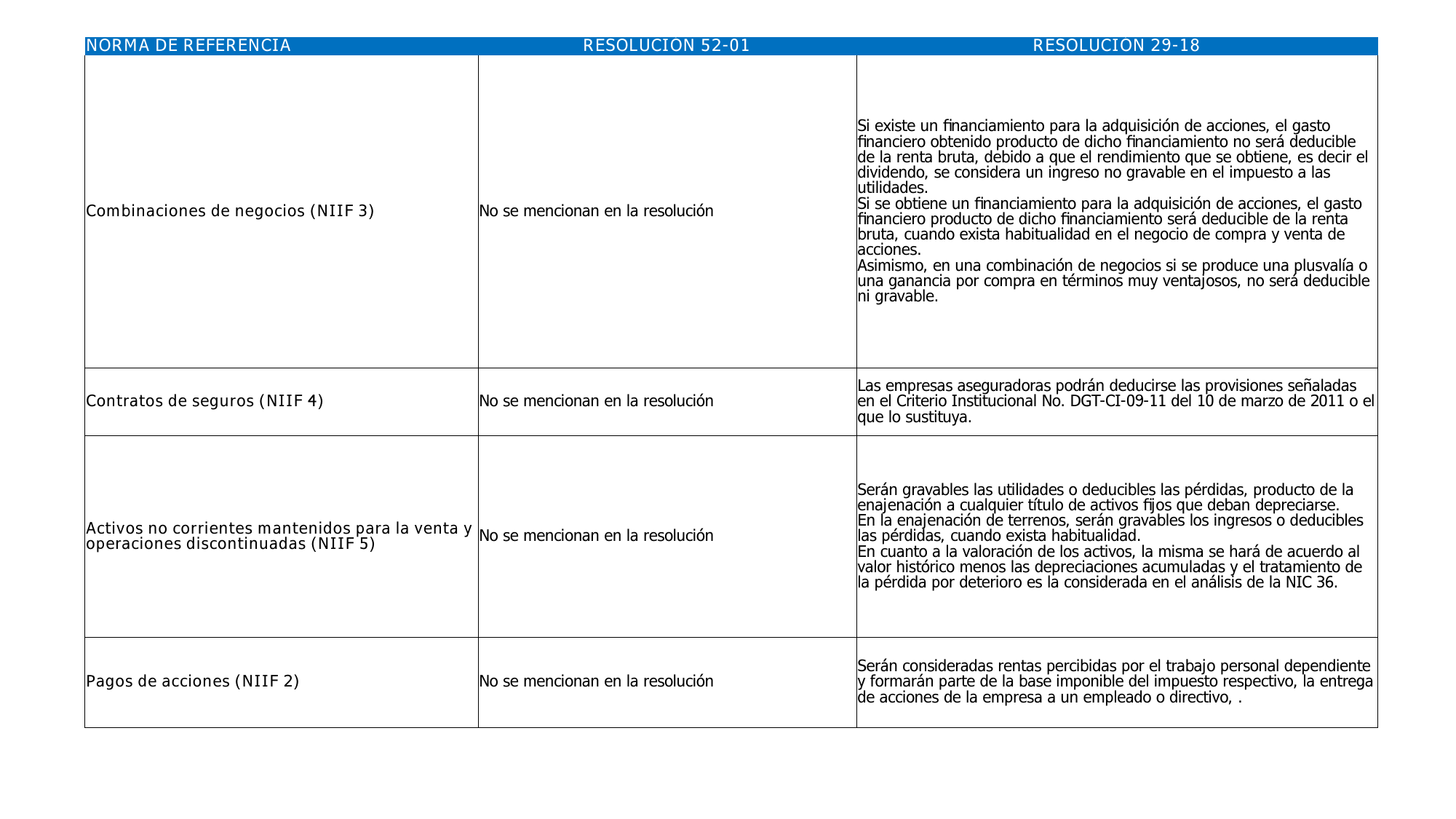

| NORMA DE REFERENCIA | RESOLUCIÓN 52-01 | RESOLUCIÓN 29-18 |
| --- | --- | --- |
| Combinaciones de negocios (NIIF 3) | No se mencionan en la resolución | Si existe un financiamiento para la adquisición de acciones, el gasto financiero obtenido producto de dicho financiamiento no será deducible de la renta bruta, debido a que el rendimiento que se obtiene, es decir el dividendo, se considera un ingreso no gravable en el impuesto a las utilidades. Si se obtiene un financiamiento para la adquisición de acciones, el gasto financiero producto de dicho financiamiento será deducible de la renta bruta, cuando exista habitualidad en el negocio de compra y venta de acciones. Asimismo, en una combinación de negocios si se produce una plusvalía o una ganancia por compra en términos muy ventajosos, no será deducible ni gravable. |
| Contratos de seguros (NIIF 4) | No se mencionan en la resolución | Las empresas aseguradoras podrán deducirse las provisiones señaladas en el Criterio Institucional No. DGT-CI-09-11 del 10 de marzo de 2011 o el que lo sustituya. |
| Activos no corrientes mantenidos para la venta y operaciones discontinuadas (NIIF 5) | No se mencionan en la resolución | Serán gravables las utilidades o deducibles las pérdidas, producto de la enajenación a cualquier título de activos fijos que deban depreciarse. En la enajenación de terrenos, serán gravables los ingresos o deducibles las pérdidas, cuando exista habitualidad. En cuanto a la valoración de los activos, la misma se hará de acuerdo al valor histórico menos las depreciaciones acumuladas y el tratamiento de la pérdida por deterioro es la considerada en el análisis de la NIC 36. |
| Pagos de acciones (NIIF 2) | No se mencionan en la resolución | Serán consideradas rentas percibidas por el trabajo personal dependiente y formarán parte de la base imponible del impuesto respectivo, la entrega de acciones de la empresa a un empleado o directivo, . |